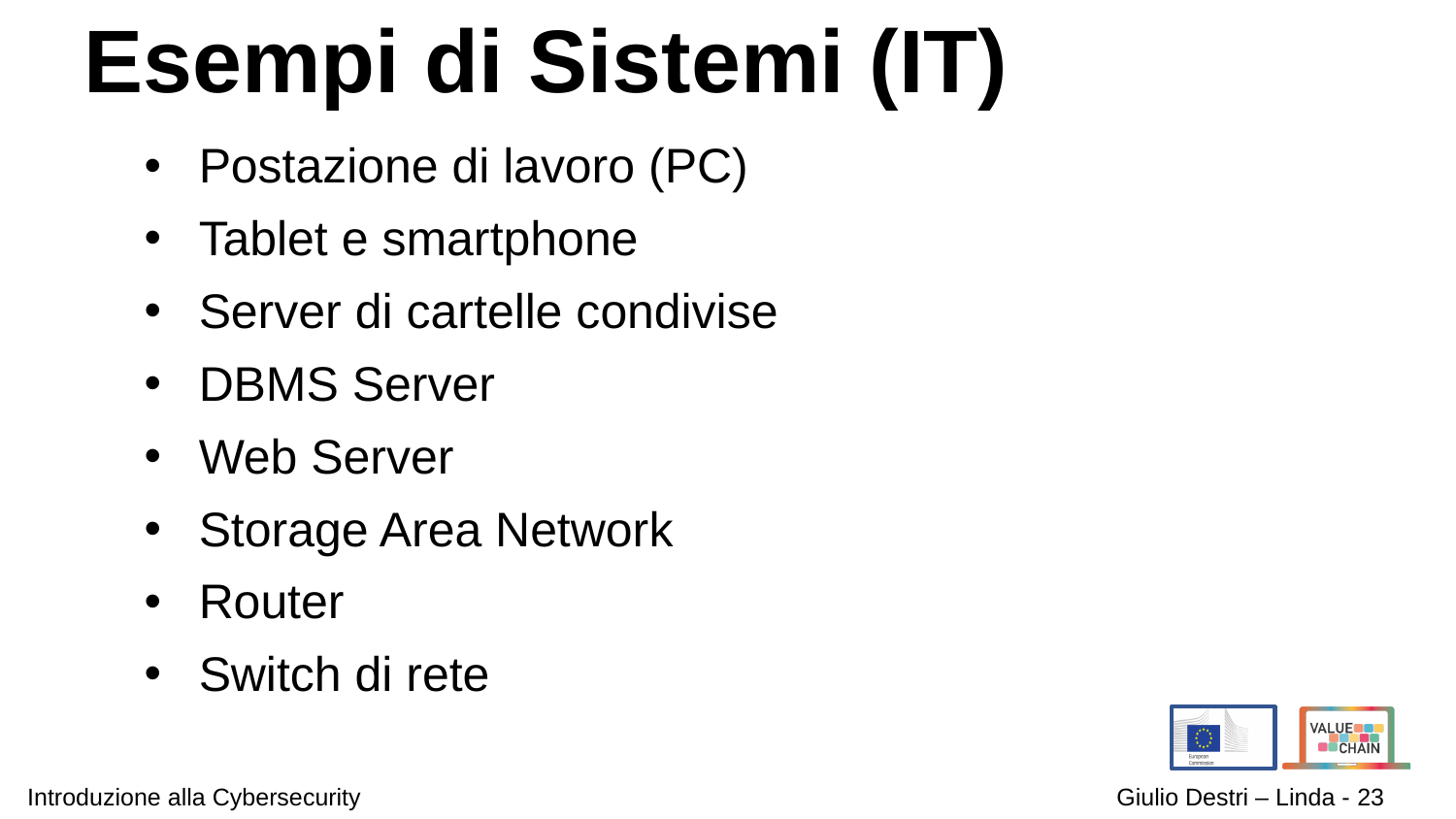

# Esempi di Sistemi (IT)
Postazione di lavoro (PC)
Tablet e smartphone
Server di cartelle condivise
DBMS Server
Web Server
Storage Area Network
Router
Switch di rete